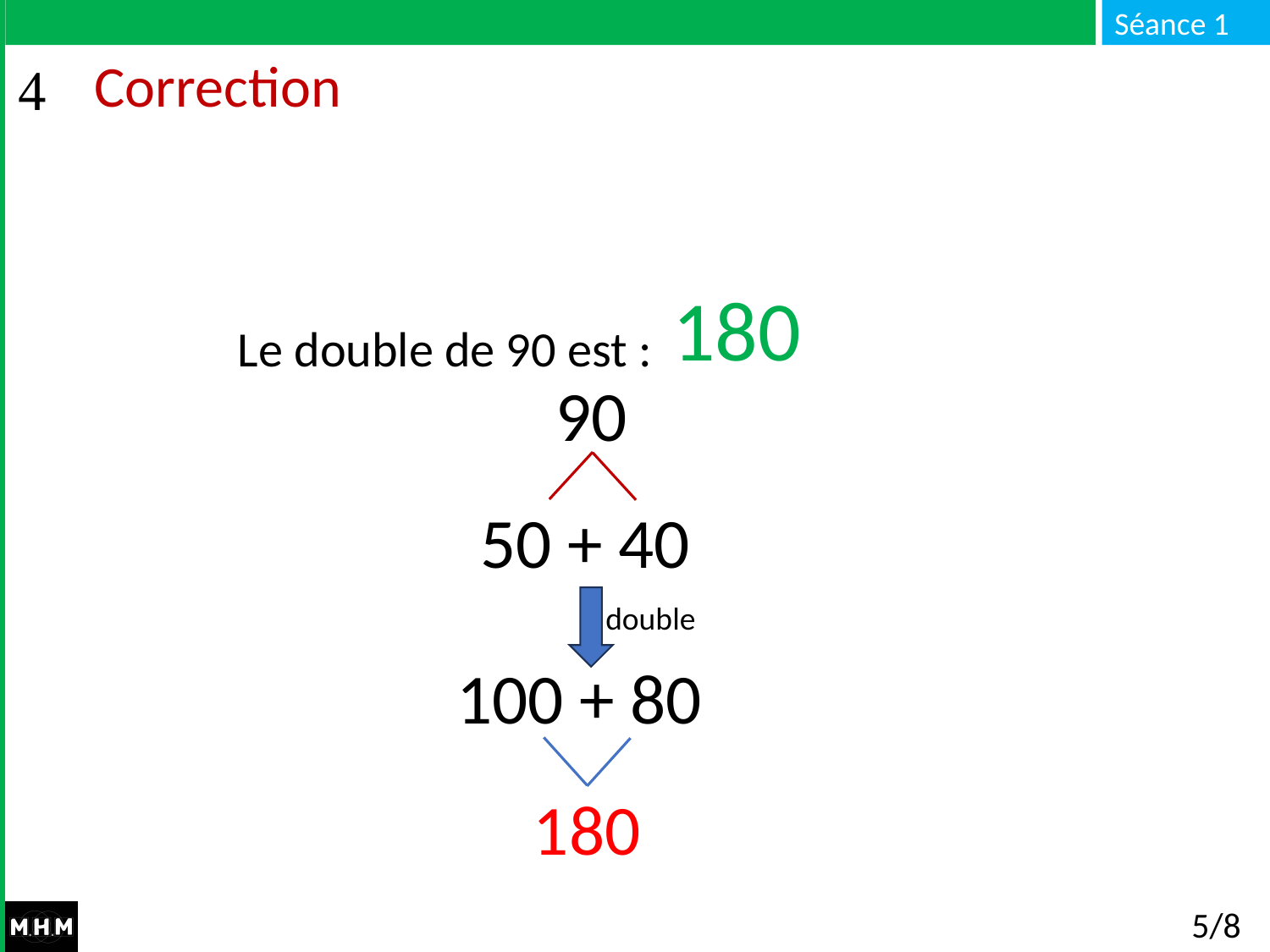

# Correction
Le double de 90 est : …

180
90
50 + 40

double
100 + 80
180
5/8